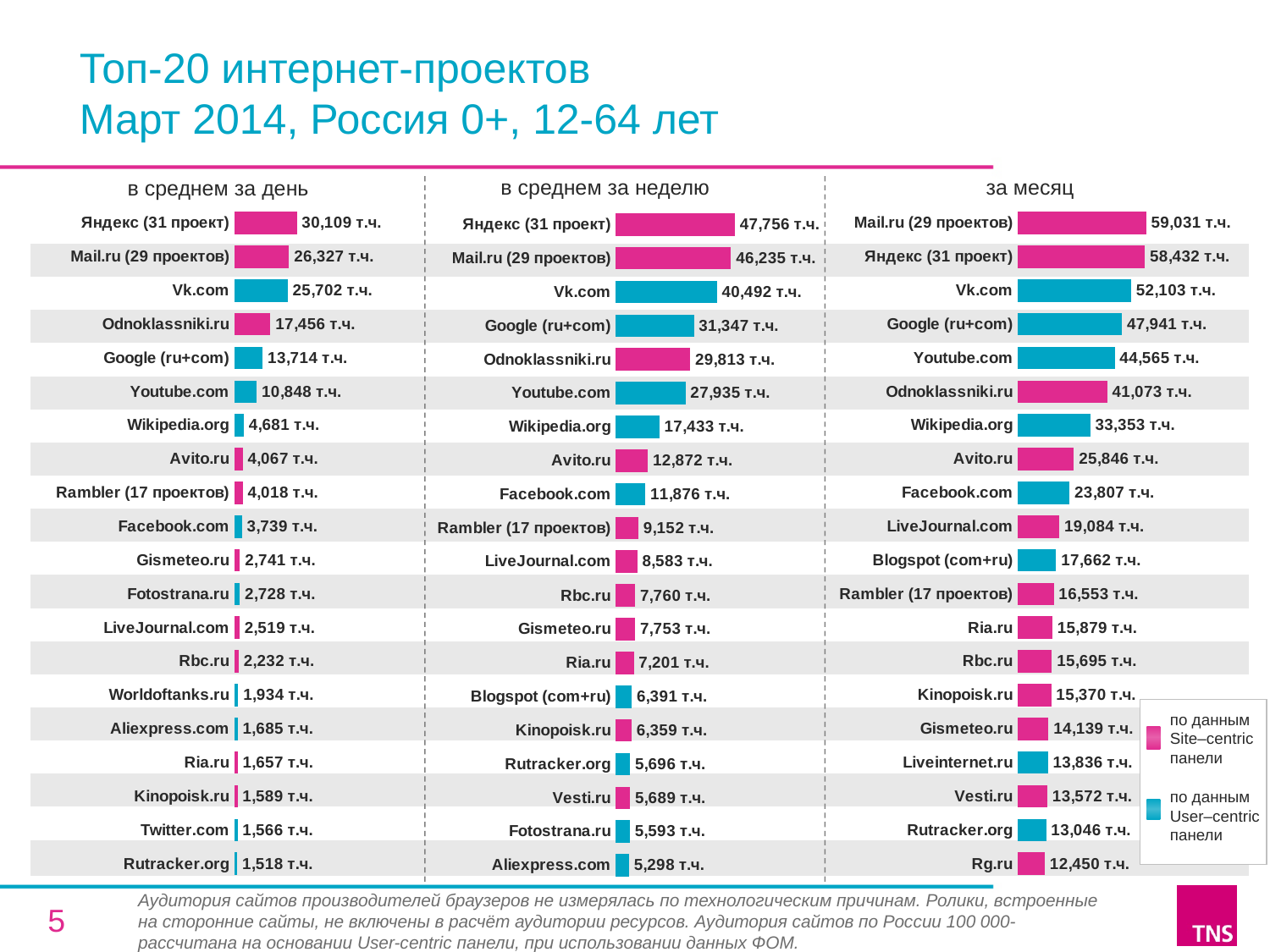

Топ-20 интернет-проектов
Март 2014, Россия 0+, 12-64 лет
в среднем за неделю
за месяц
в среднем за день

### Chart

| Category | Average Daily Reach   |
|---|---|
| Яндекс (31 проект) | 30108.5 |
| Mail.ru (29 проектов) | 26327.3 |
| Vk.com | 25702.2 |
| Odnoklassniki.ru | 17455.9 |
| Google (ru+com) | 13713.5 |
| Youtube.com | 10847.5 |
| Wikipedia.org | 4680.5 |
| Avito.ru | 4067.0 |
| Rambler (17 проектов) | 4018.1 |
| Facebook.com | 3739.4 |
| Gismeteo.ru | 2741.1 |
| Fotostrana.ru | 2728.1 |
| LiveJournal.com | 2519.3 |
| Rbc.ru | 2232.4 |
| Worldoftanks.ru | 1934.2 |
| Aliexpress.com | 1685.2 |
| Ria.ru | 1656.6 |
| Kinopoisk.ru | 1589.3 |
| Twitter.com | 1566.3 |
| Rutracker.org | 1518.1 |

### Chart

| Category | Reach   |
|---|---|
| Mail.ru (29 проектов) | 59030.6 |
| Яндекс (31 проект) | 58431.6 |
| Vk.com | 52103.2 |
| Google (ru+com) | 47941.2 |
| Youtube.com | 44564.6 |
| Odnoklassniki.ru | 41072.7 |
| Wikipedia.org | 33352.8 |
| Avito.ru | 25846.3 |
| Facebook.com | 23807.2 |
| LiveJournal.com | 19083.7 |
| Blogspot (com+ru) | 17661.9 |
| Rambler (17 проектов) | 16552.59999999997 |
| Ria.ru | 15879.2 |
| Rbc.ru | 15694.8 |
| Kinopoisk.ru | 15370.0 |
| Gismeteo.ru | 14138.6 |
| Liveinternet.ru | 13835.5 |
| Vesti.ru | 13571.5 |
| Rutracker.org | 13046.1 |
| Rg.ru | 12449.8 |

### Chart

| Category | Average Weekly Reach   |
|---|---|
| Яндекс (31 проект) | 47756.4 |
| Mail.ru (29 проектов) | 46235.4 |
| Vk.com | 40492.1 |
| Google (ru+com) | 31346.9 |
| Odnoklassniki.ru | 29812.5 |
| Youtube.com | 27935.2 |
| Wikipedia.org | 17433.3 |
| Avito.ru | 12872.1 |
| Facebook.com | 11875.5 |
| Rambler (17 проектов) | 9152.299999999985 |
| LiveJournal.com | 8582.7 |
| Rbc.ru | 7760.4 |
| Gismeteo.ru | 7752.5 |
| Ria.ru | 7201.1 |
| Blogspot (com+ru) | 6391.3 |
| Kinopoisk.ru | 6359.3 |
| Rutracker.org | 5696.1 |
| Vesti.ru | 5688.9 |
| Fotostrana.ru | 5593.0 |
| Aliexpress.com | 5297.8 |
|  |  |
| --- | --- |
|  |  |
|  |  |
|  |  |
|  |  |
|  |  |
|  |  |
|  |  |
|  |  |
|  |  |
|  |  |
|  |  |
|  |  |
|  |  |
|  |  |
|  |  |
|  |  |
|  |  |
|  |  |
|  |  |

по данным Site–centric панели

по данным User–centric  панели

Аудитория сайтов производителей браузеров не измерялась по технологическим причинам. Ролики, встроенные на сторонние сайты, не включены в расчёт аудитории ресурсов. Аудитория сайтов по России 100 000- рассчитана на основании User-centric панели, при использовании данных ФОМ.
5